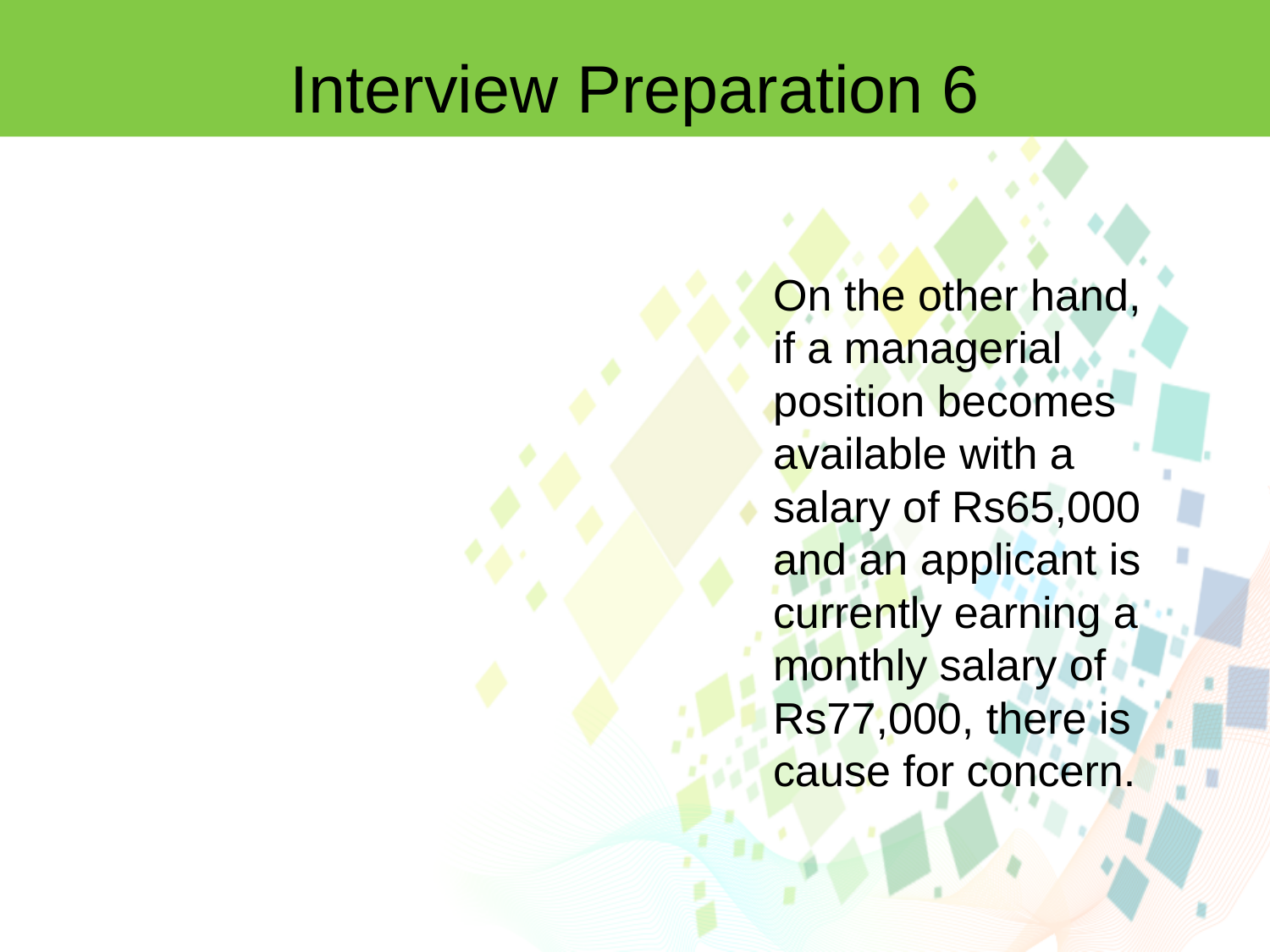

Interview Preparation 6
On the other hand, if a managerial position becomes available with a salary of Rs65,000 and an applicant is currently earning a monthly salary of Rs77,000, there is cause for concern.